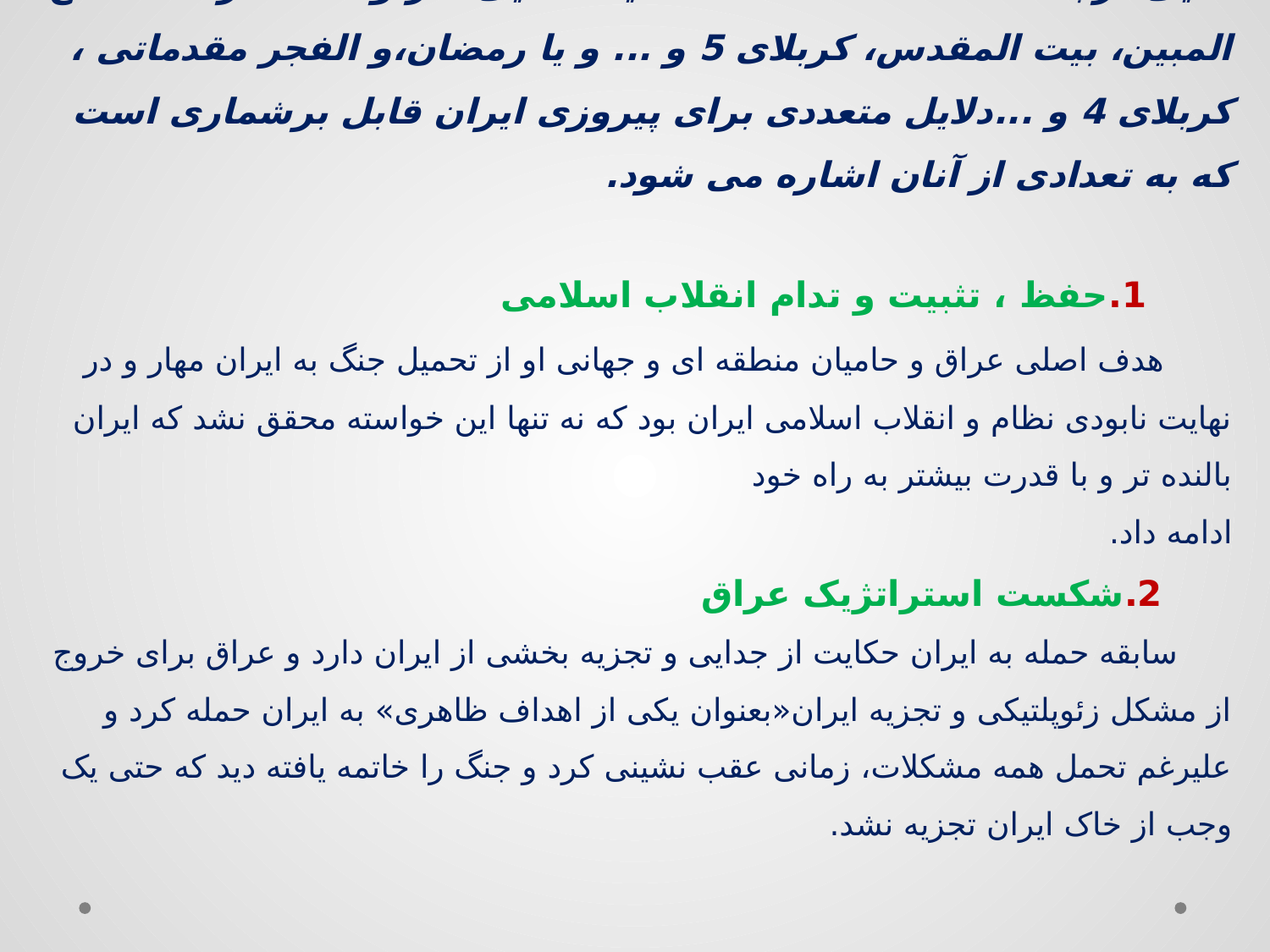

# علیرغم اینکه ایران فراز و نشیبها ، موفقیت ها و عدم موفقیت هایی درجنگ داشته است مانند عملیات هایی سرنوشت ساز مانند فتح المبین، بیت المقدس، کربلای 5 و ... و یا رمضان،و الفجر مقدماتی ، کربلای 4 و ...دلایل متعددی برای پیروزی ایران قابل برشماری است که به تعدادی از آنان اشاره می شود. 1.حفظ ، تثبیت و تدام انقلاب اسلامی هدف اصلی عراق و حامیان منطقه ای و جهانی او از تحمیل جنگ به ایران مهار و در نهایت نابودی نظام و انقلاب اسلامی ایران بود که نه تنها این خواسته محقق نشد که ایران بالنده تر و با قدرت بیشتر به راه خود ادامه داد. 2.شکست استراتژیک عراق سابقه حمله به ایران حکایت از جدایی و تجزیه بخشی از ایران دارد و عراق برای خروج از مشکل زئوپلتیکی و تجزیه ایران«بعنوان یکی از اهداف ظاهری» به ایران حمله کرد و علیرغم تحمل همه مشکلات، زمانی عقب نشینی کرد و جنگ را خاتمه یافته دید که حتی یک وجب از خاک ایران تجزیه نشد.